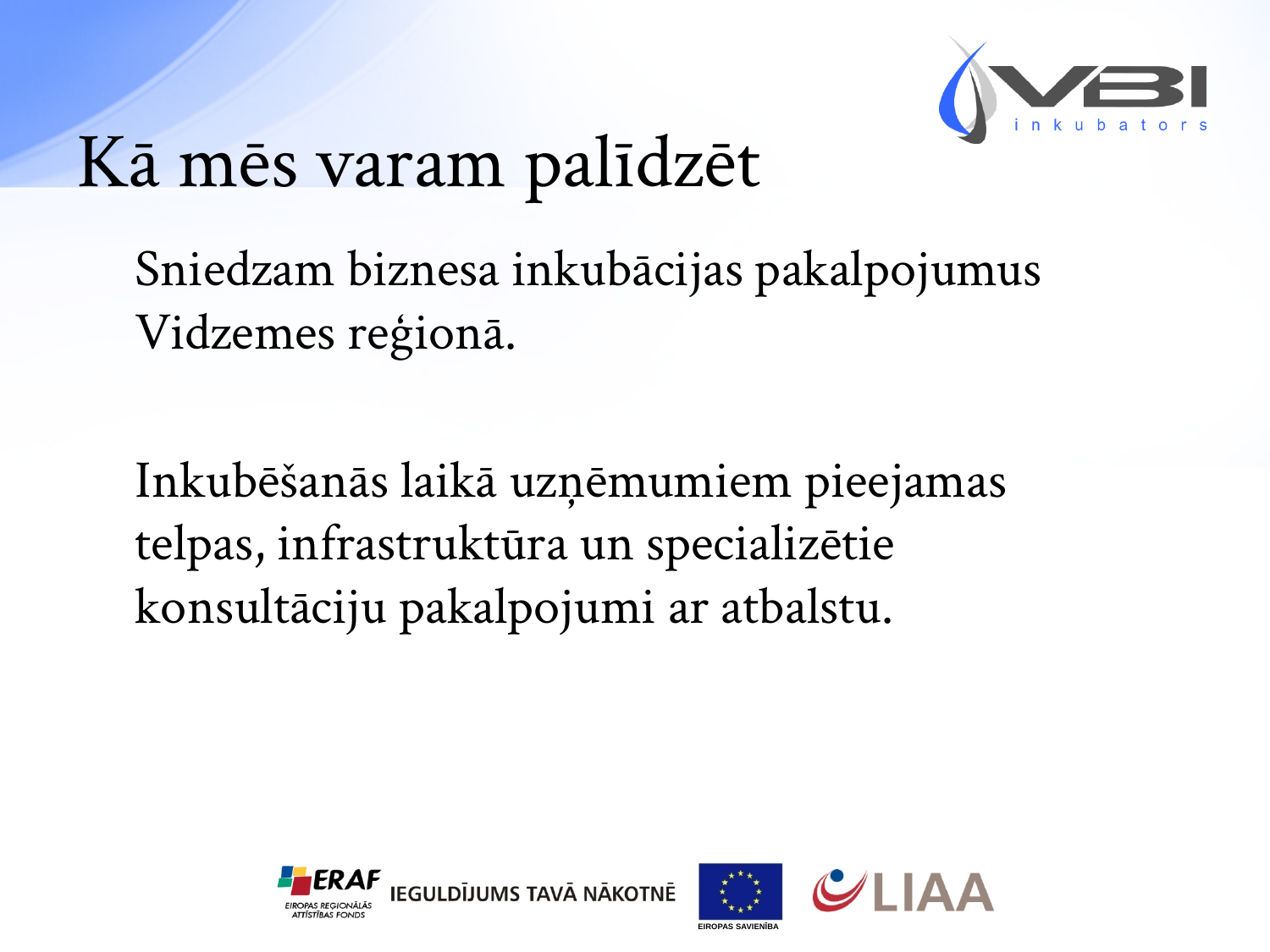

# Kā mēs varam palīdzēt
	Sniedzam biznesa inkubācijas pakalpojumus Vidzemes reģionā.

	Inkubēšanās laikā uzņēmumiem pieejamas telpas, infrastruktūra un specializētie konsultāciju pakalpojumi ar atbalstu.